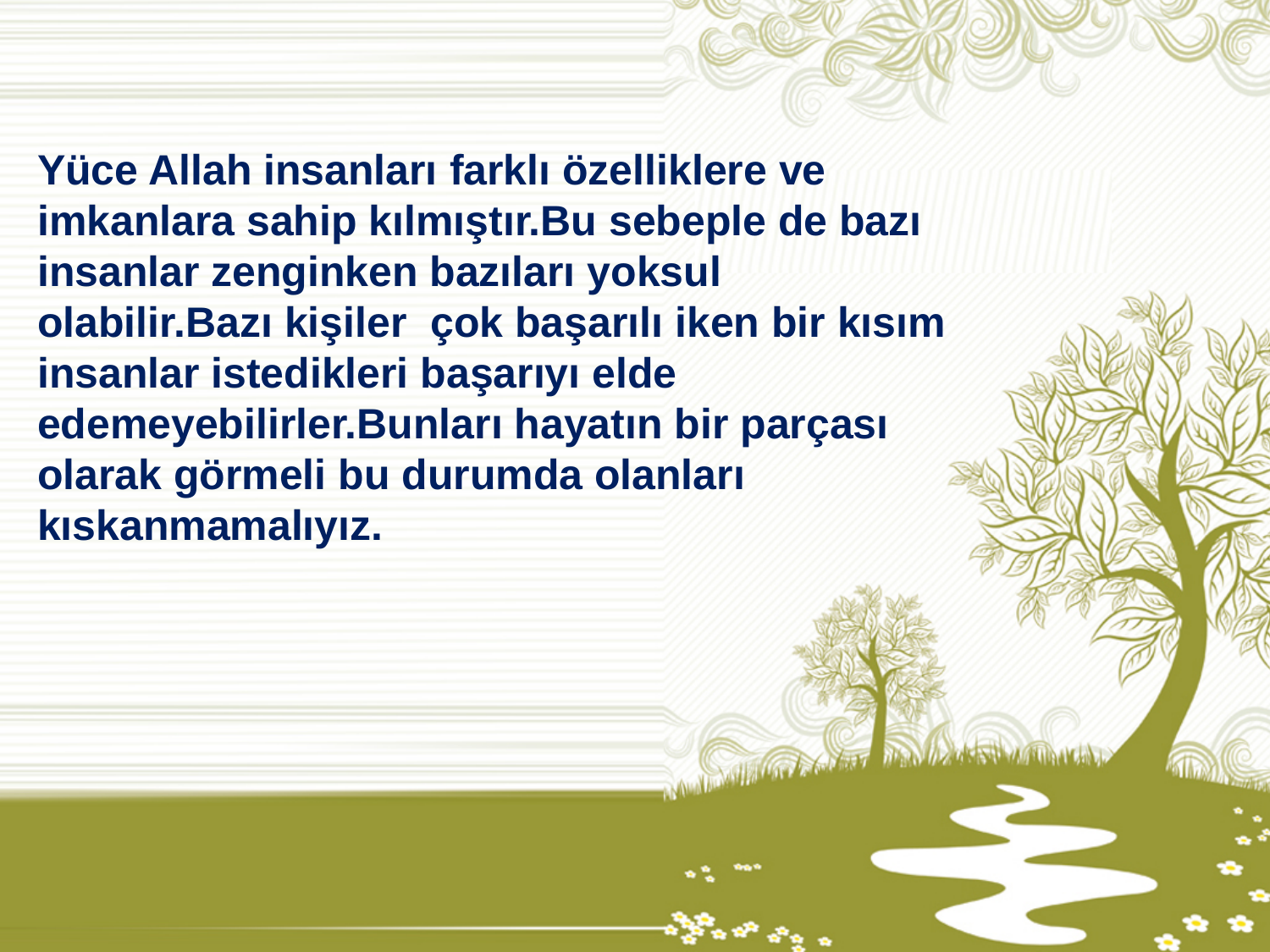

Yüce Allah insanları farklı özelliklere ve imkanlara sahip kılmıştır.Bu sebeple de bazı insanlar zenginken bazıları yoksul olabilir.Bazı kişiler  çok başarılı iken bir kısım insanlar istedikleri başarıyı elde edemeyebilirler.Bunları hayatın bir parçası olarak görmeli bu durumda olanları kıskanmamalıyız.